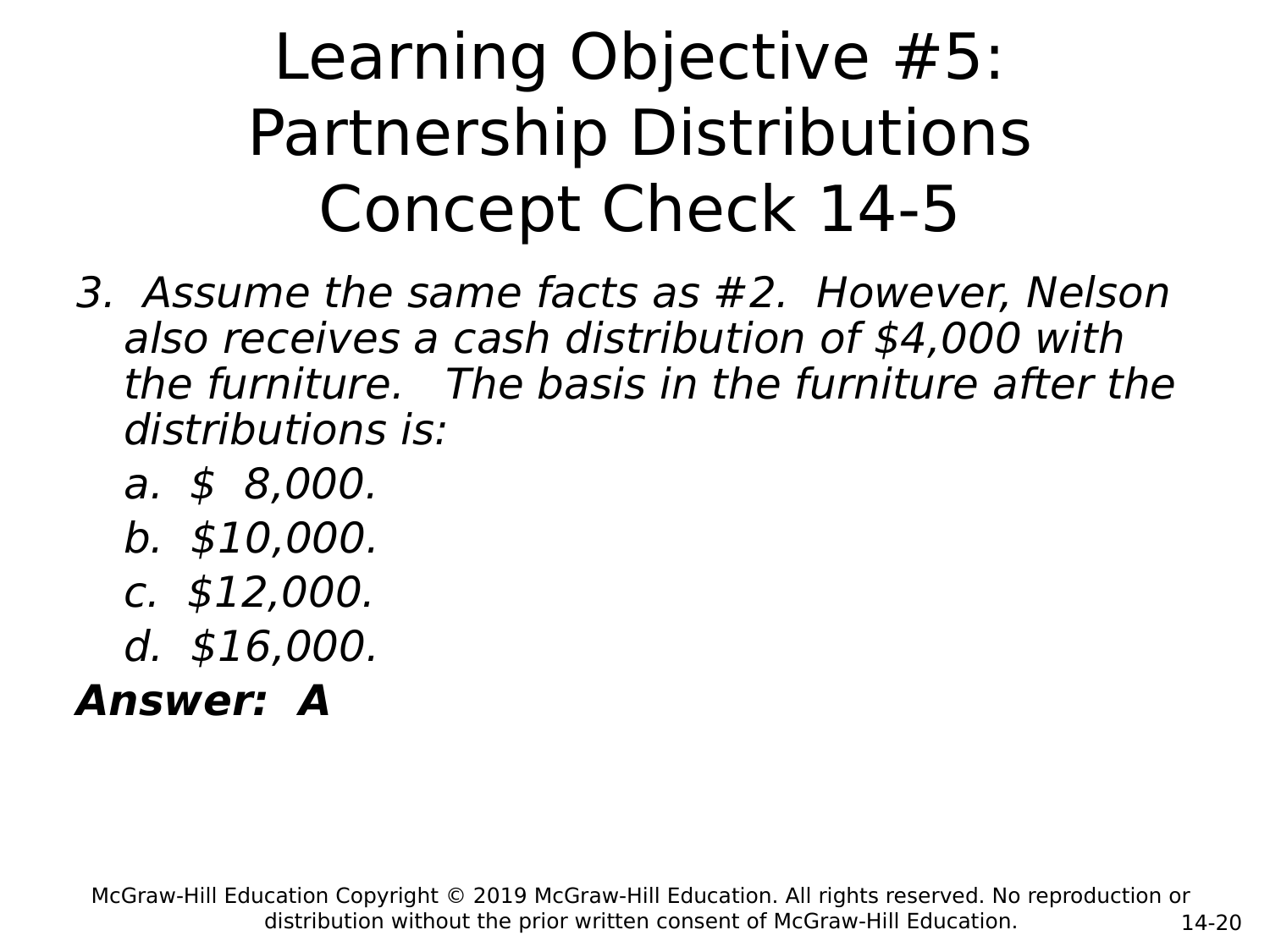

# Learning Objective #5: Partnership Distributions Concept Check 14-5
3.  Assume the same facts as #2.  However, Nelson also receives a cash distribution of $4,000 with the furniture.   The basis in the furniture after the distributions is:
	a.  $  8,000.
	b.  $10,000.
	c.  $12,000.
	d.  $16,000.
Answer:  A
McGraw-Hill Education Copyright © 2019 McGraw-Hill Education. All rights reserved. No reproduction or distribution without the prior written consent of McGraw-Hill Education.
14-20